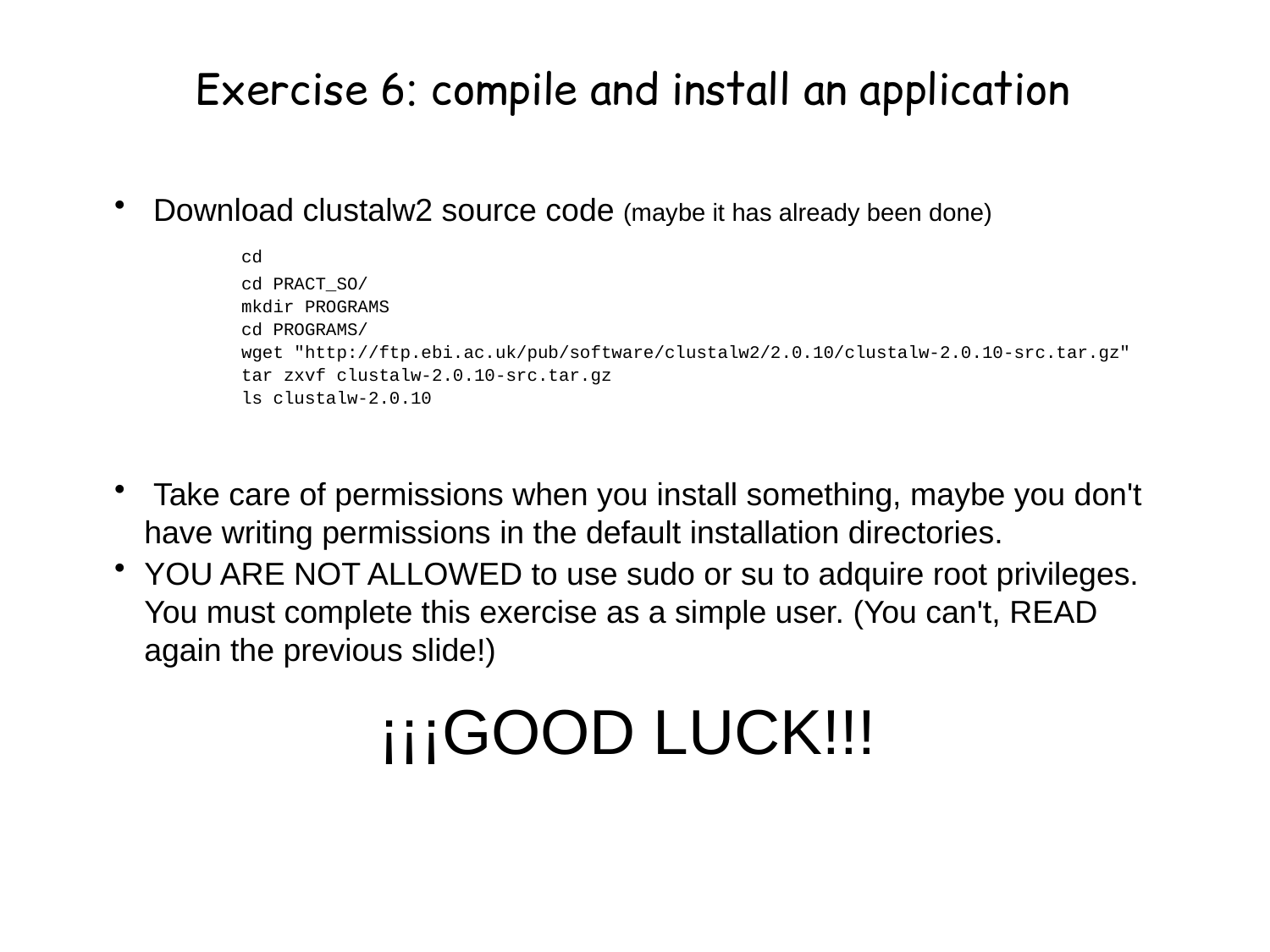

Exercise 6: compile and install an application
 Download clustalw2 source code (maybe it has already been done)
	cd
	cd PRACT_SO/
	mkdir PROGRAMS
	cd PROGRAMS/
	wget "http://ftp.ebi.ac.uk/pub/software/clustalw2/2.0.10/clustalw-2.0.10-src.tar.gz"
	tar zxvf clustalw-2.0.10-src.tar.gz
	ls clustalw-2.0.10

 Take care of permissions when you install something, maybe you don't have writing permissions in the default installation directories.
YOU ARE NOT ALLOWED to use sudo or su to adquire root privileges. You must complete this exercise as a simple user. (You can't, READ again the previous slide!)
¡¡¡GOOD LUCK!!!